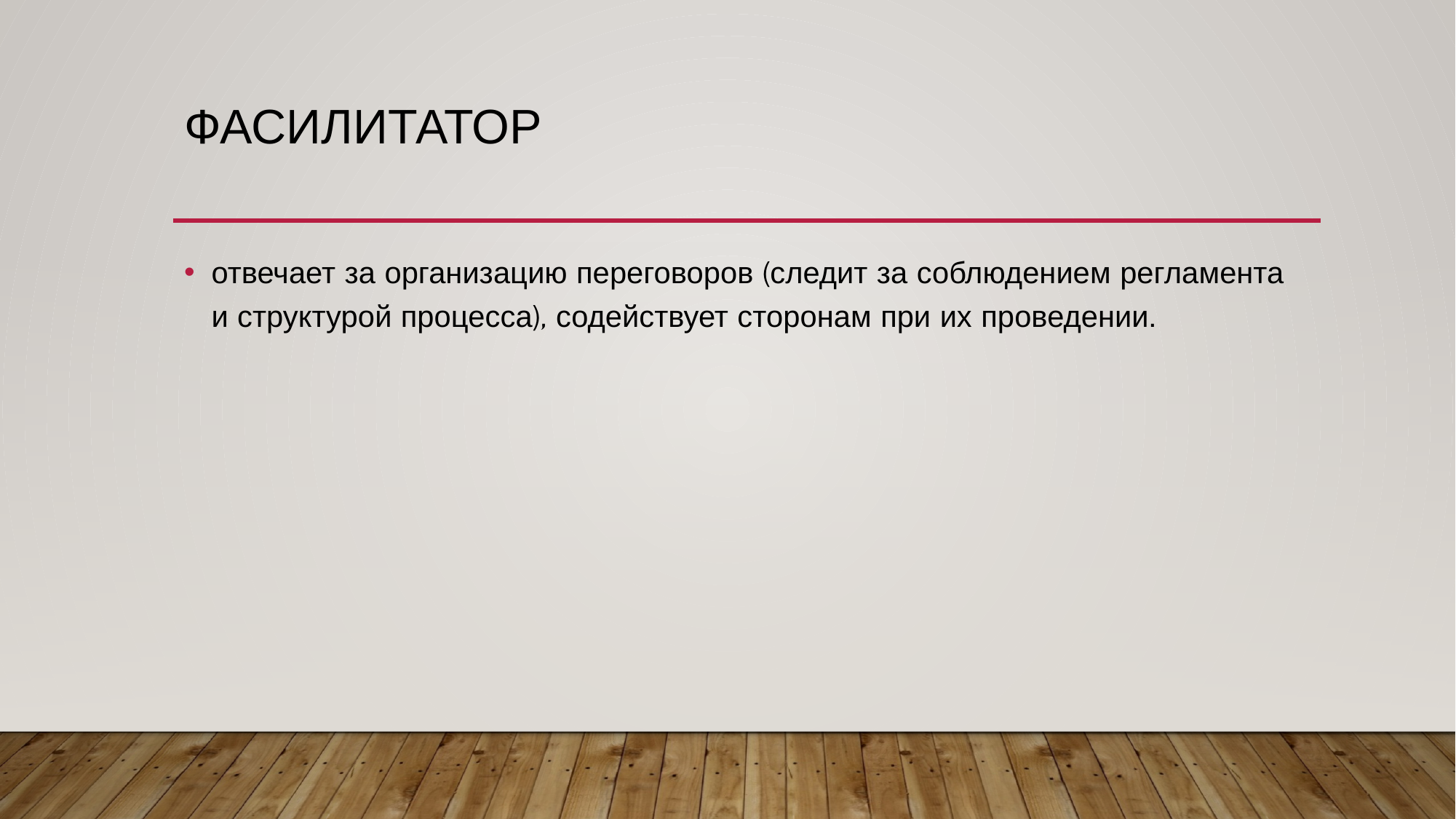

# Фасилитатор
отвечает за организацию переговоров (следит за соблюдением регламента и структурой процесса), содействует сторонам при их проведении.